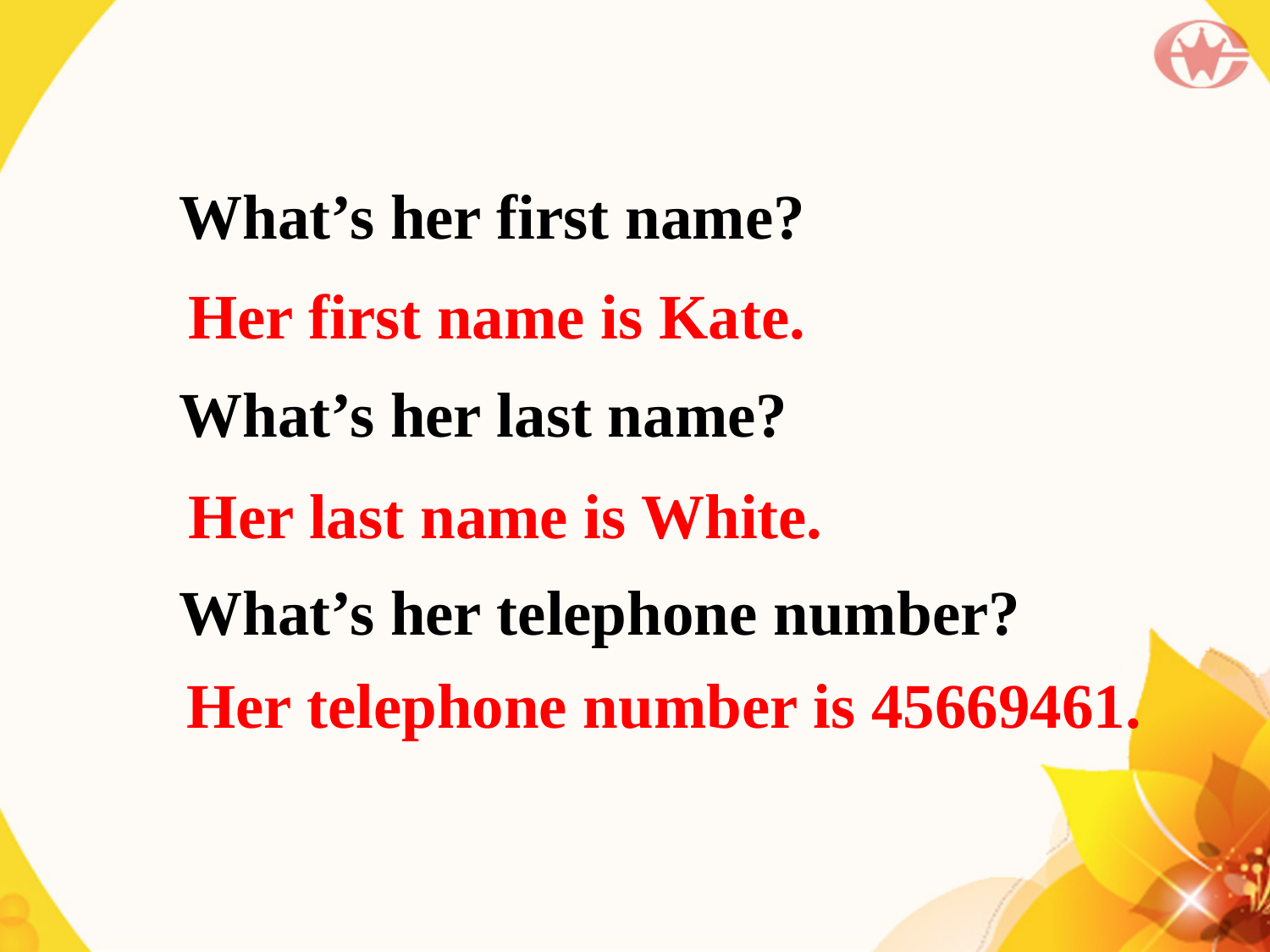

What’s her first name?

What’s her last name?

What’s her telephone number?
Her first name is Kate.
Her last name is White.
Her telephone number is 45669461.